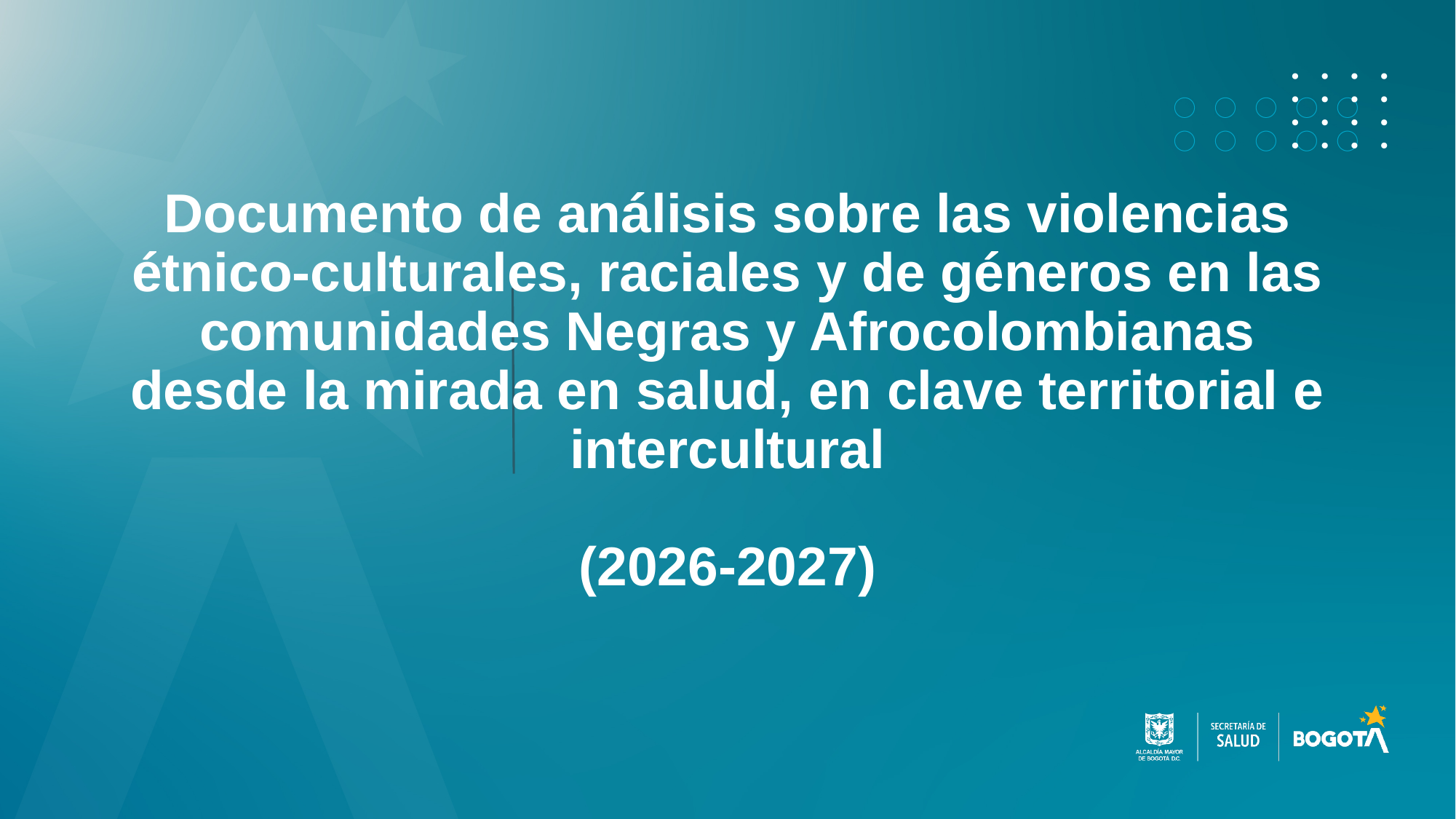

# Documento de análisis sobre las violencias étnico-culturales, raciales y de géneros en las comunidades Negras y Afrocolombianas desde la mirada en salud, en clave territorial e intercultural (2026-2027)